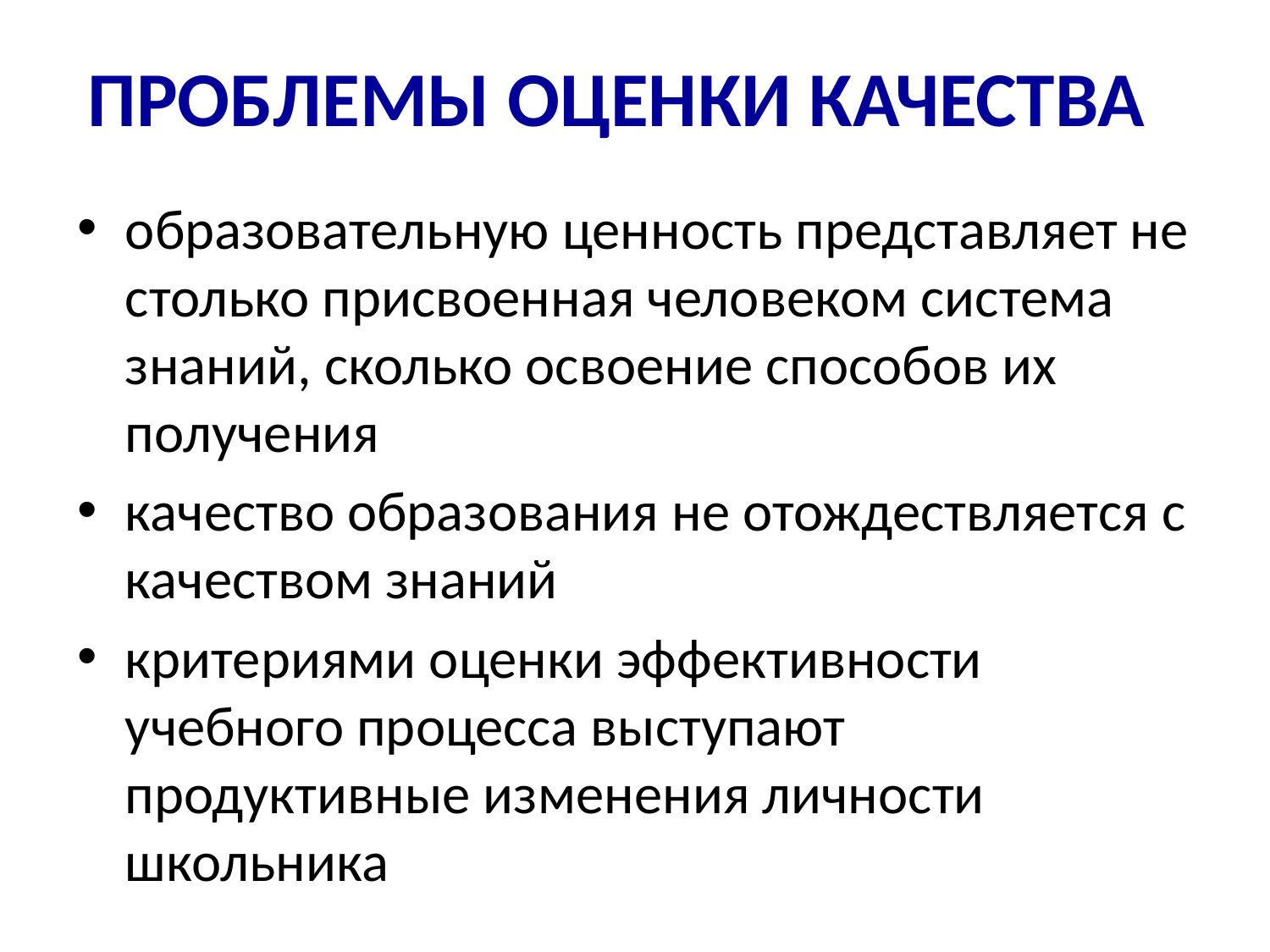

# ПРОБЛЕМЫ ОЦЕНКИ КАЧЕСТВА
образовательную ценность представляет не столько присвоенная человеком система знаний, сколько освоение способов их получения
качество образования не отождествляется с качеством знаний
критериями оценки эффективности учебного процесса выступают продуктивные изменения личности школьника